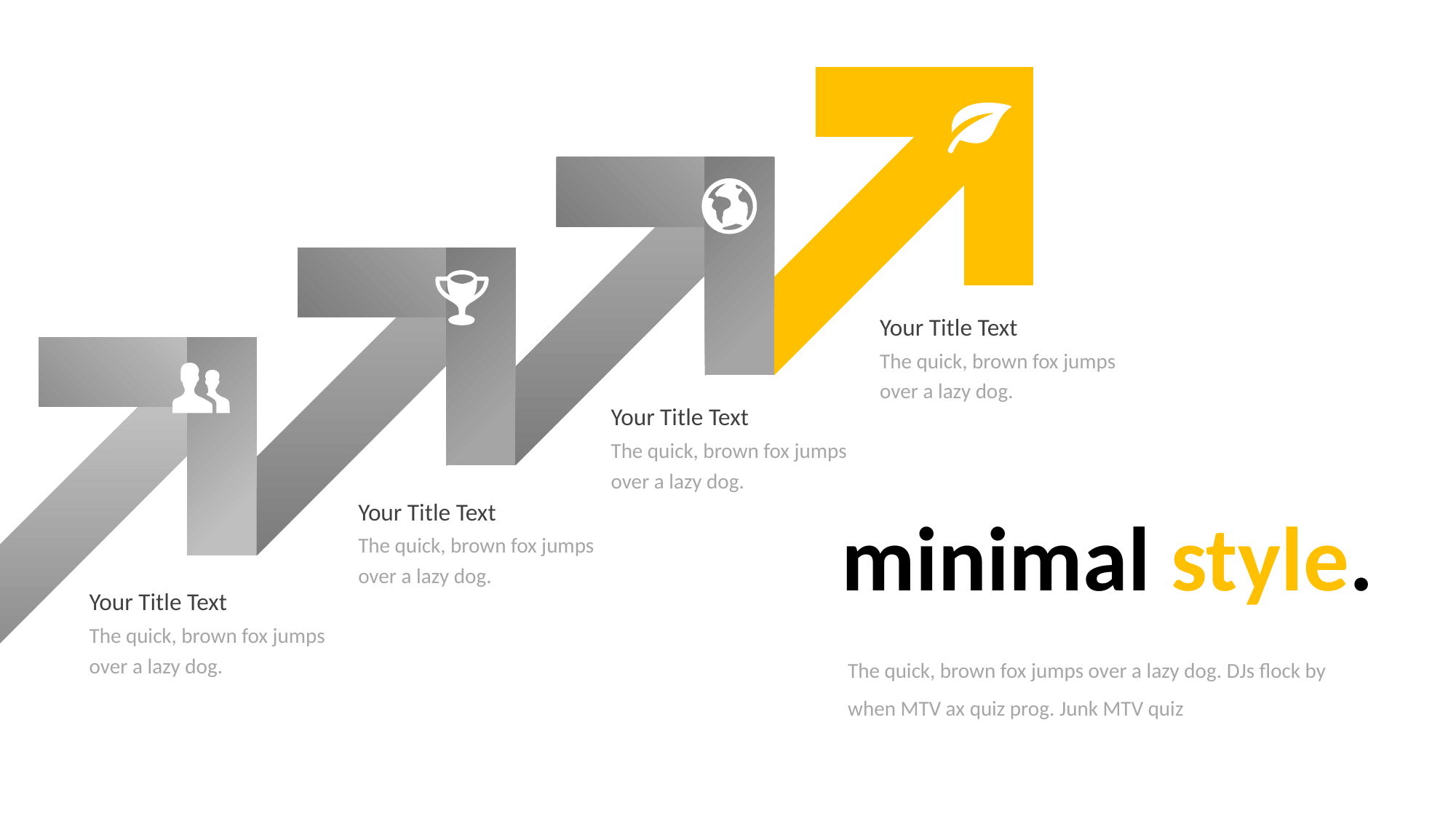

Your Title Text
The quick, brown fox jumps over a lazy dog.

Your Title Text
The quick, brown fox jumps over a lazy dog.
Your Title Text
The quick, brown fox jumps over a lazy dog.
minimal style.
Your Title Text
The quick, brown fox jumps over a lazy dog.
The quick, brown fox jumps over a lazy dog. DJs flock by when MTV ax quiz prog. Junk MTV quiz